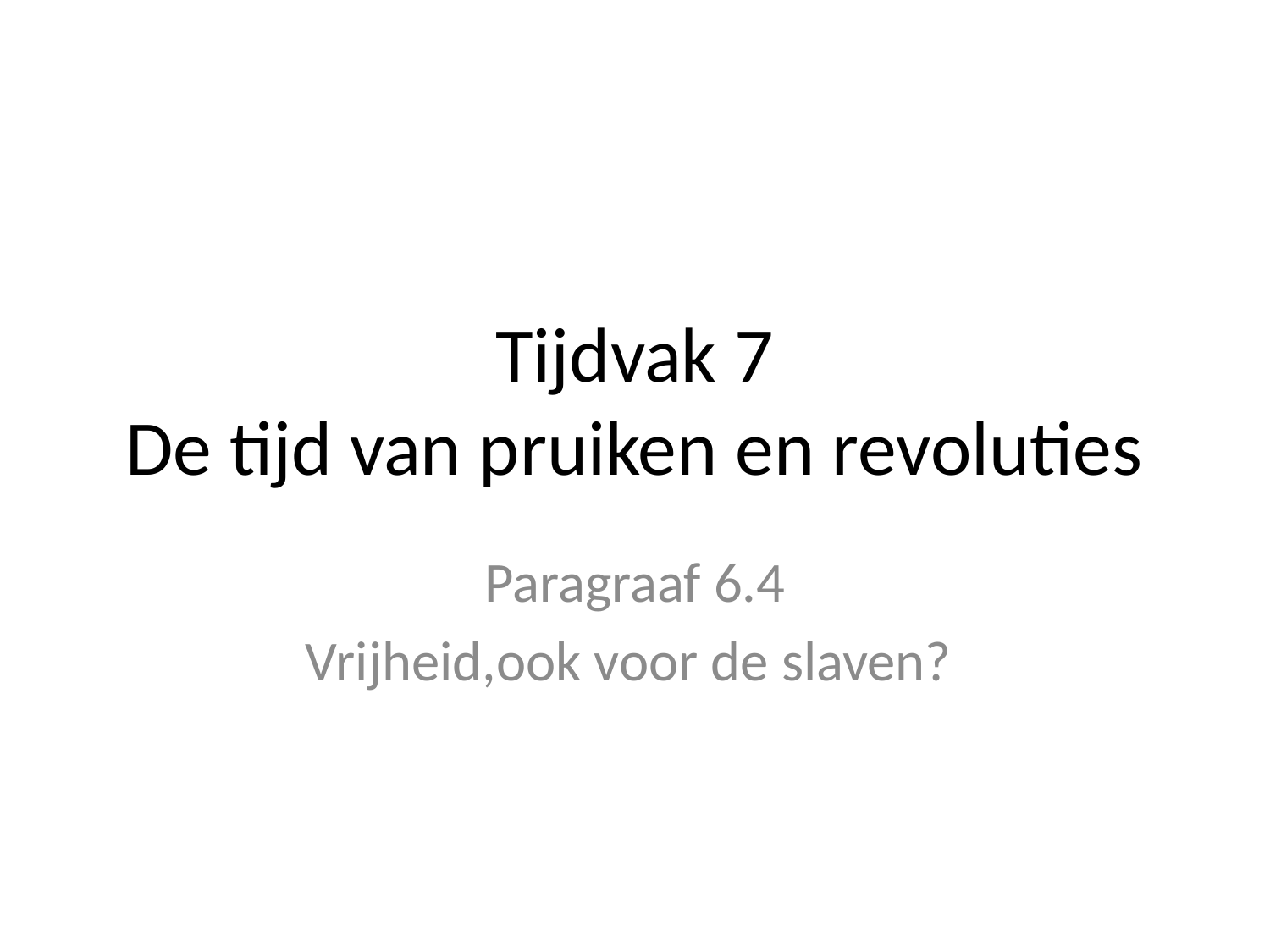

# Tijdvak 7 De tijd van pruiken en revoluties
Paragraaf 6.4
Vrijheid,ook voor de slaven?